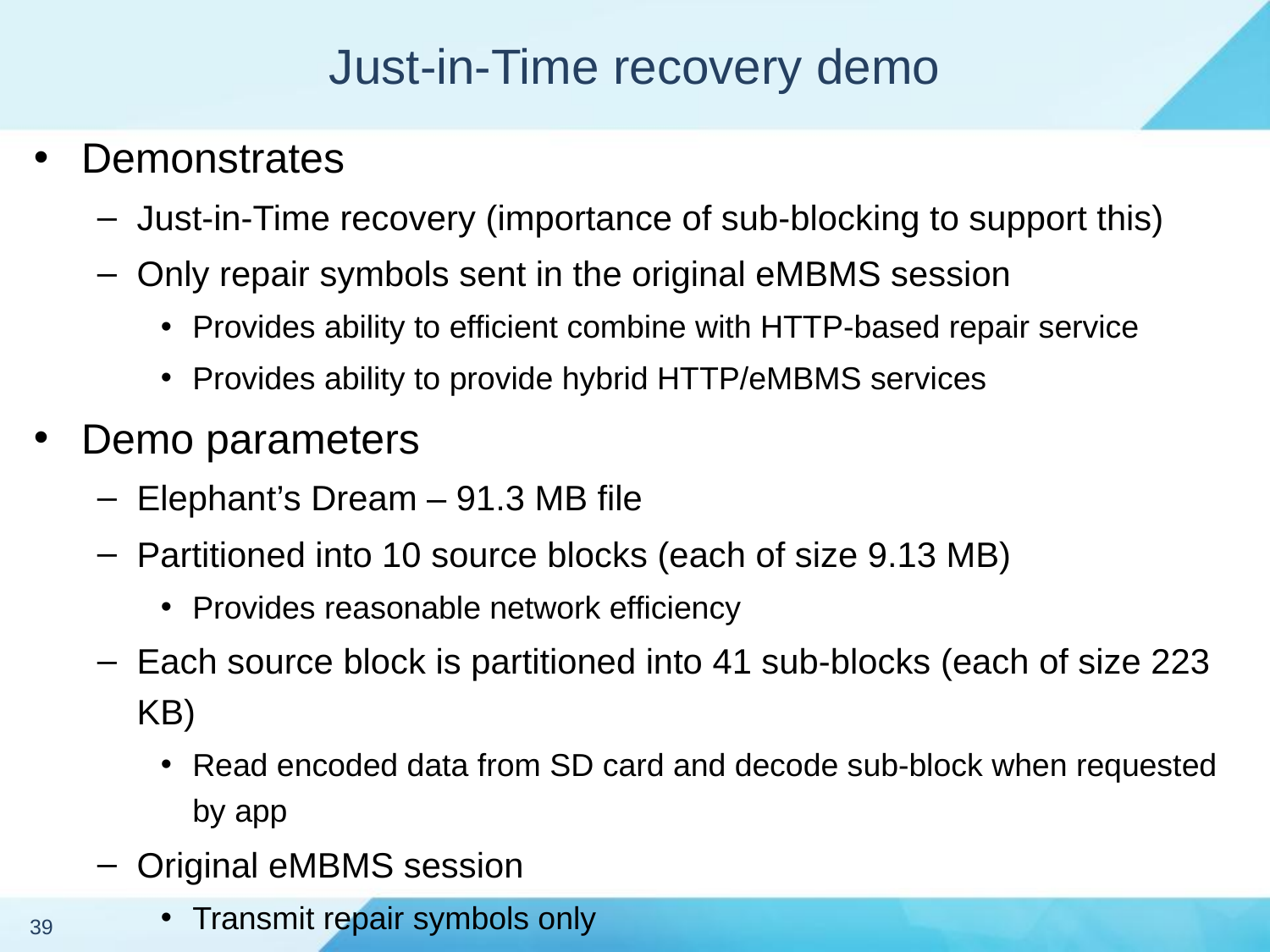

# Just-in-Time recovery demo
Demonstrates
Just-in-Time recovery (importance of sub-blocking to support this)
Only repair symbols sent in the original eMBMS session
Provides ability to efficient combine with HTTP-based repair service
Provides ability to provide hybrid HTTP/eMBMS services
Demo parameters
Elephant’s Dream – 91.3 MB file
Partitioned into 10 source blocks (each of size 9.13 MB)
Provides reasonable network efficiency
Each source block is partitioned into 41 sub-blocks (each of size 223 KB)
Read encoded data from SD card and decode sub-block when requested by app
Original eMBMS session
Transmit repair symbols only
20% packet loss according to Markov model applied before reception
39